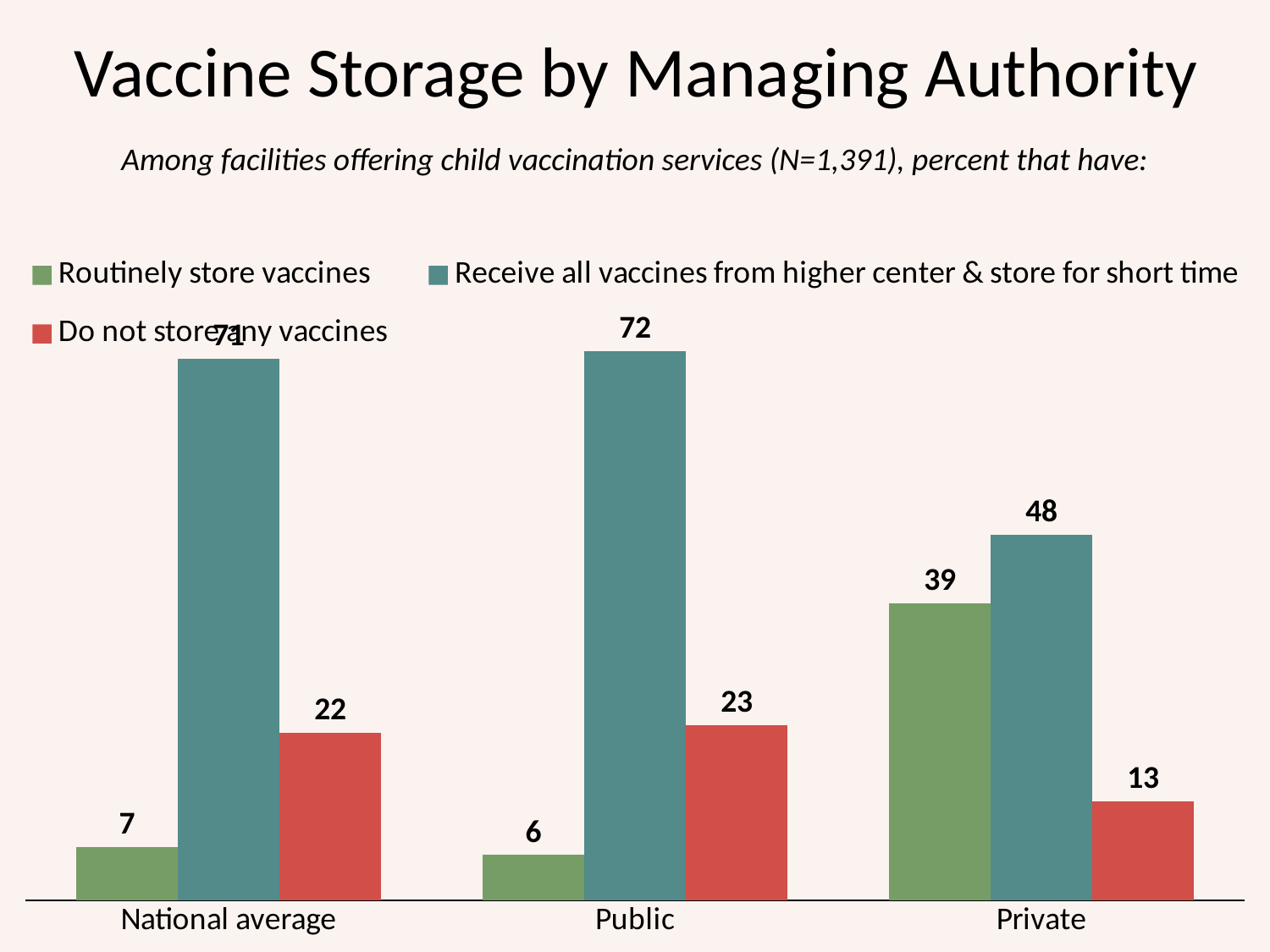

Vaccine Storage by Managing Authority
Among facilities offering child vaccination services (N=1,391), percent that have:

### Chart

| Category | Routinely store vaccines | Receive all vaccines from higher center & store for short time | Do not store any vaccines |
|---|---|---|---|
| National average | 7.0 | 71.0 | 22.0 |
| Public | 6.0 | 72.0 | 23.0 |
| Private | 39.0 | 48.0 | 13.0 |